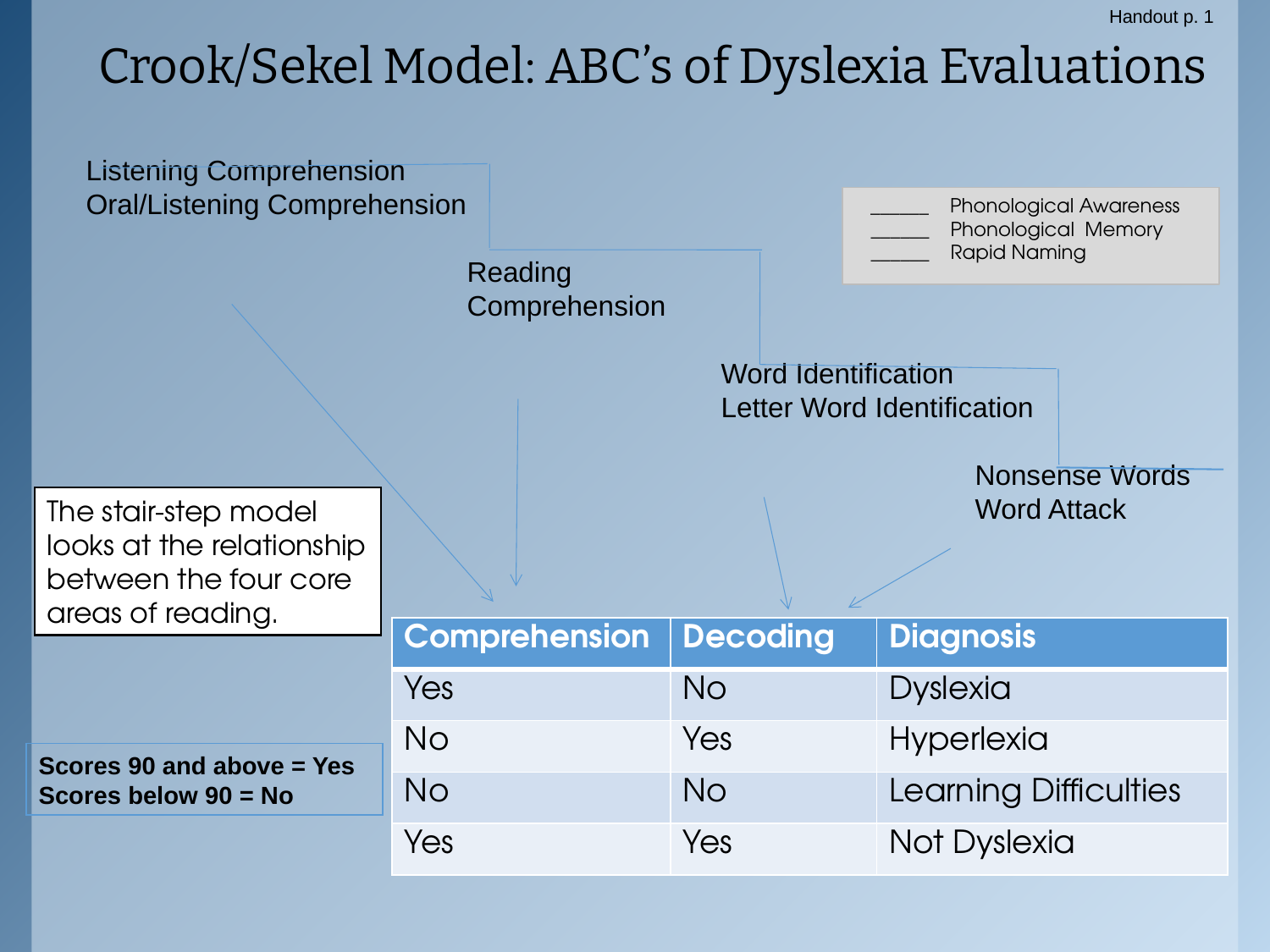

Handout p. 1
Crook/Sekel Model: ABC’s of Dyslexia Evaluations

Listening Comprehension
Oral/Listening Comprehension

			Reading
			Comprehension

					Word Identification
					Letter Word Identification

							Nonsense Words
							Word Attack

   ______    Phonological Awareness
   ______    Phonological  Memory
   ______    Rapid Naming
The stair-step model looks at the relationship between the four core areas of reading.
| Comprehension | Decoding | Diagnosis |
| --- | --- | --- |
| Yes | No | Dyslexia |
| No | Yes | Hyperlexia |
| No | No | Learning Difficulties |
| Yes | Yes | Not Dyslexia |
Scores 90 and above = Yes
Scores below 90 = No